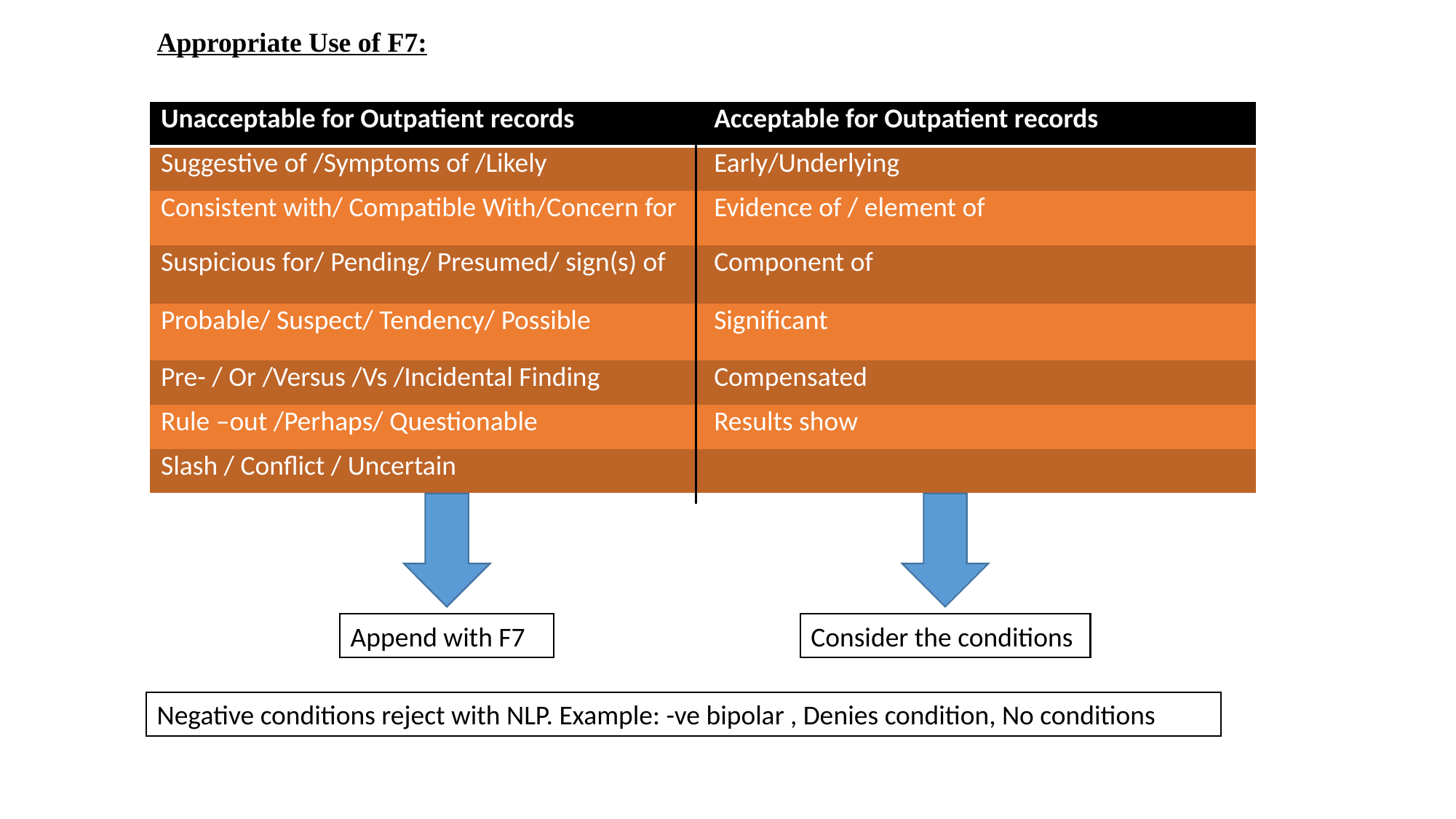

Appropriate Use of F7:
| Unacceptable for Outpatient records | Acceptable for Outpatient records |
| --- | --- |
| Suggestive of /Symptoms of /Likely | Early/Underlying |
| Consistent with/ Compatible With/Concern for | Evidence of / element of |
| Suspicious for/ Pending/ Presumed/ sign(s) of | Component of |
| Probable/ Suspect/ Tendency/ Possible | Significant |
| Pre- / Or /Versus /Vs /Incidental Finding | Compensated |
| Rule –out /Perhaps/ Questionable | Results show |
| Slash / Conflict / Uncertain |  |

Append with F7
Consider the conditions
Negative conditions reject with NLP. Example: -ve bipolar , Denies condition, No conditions